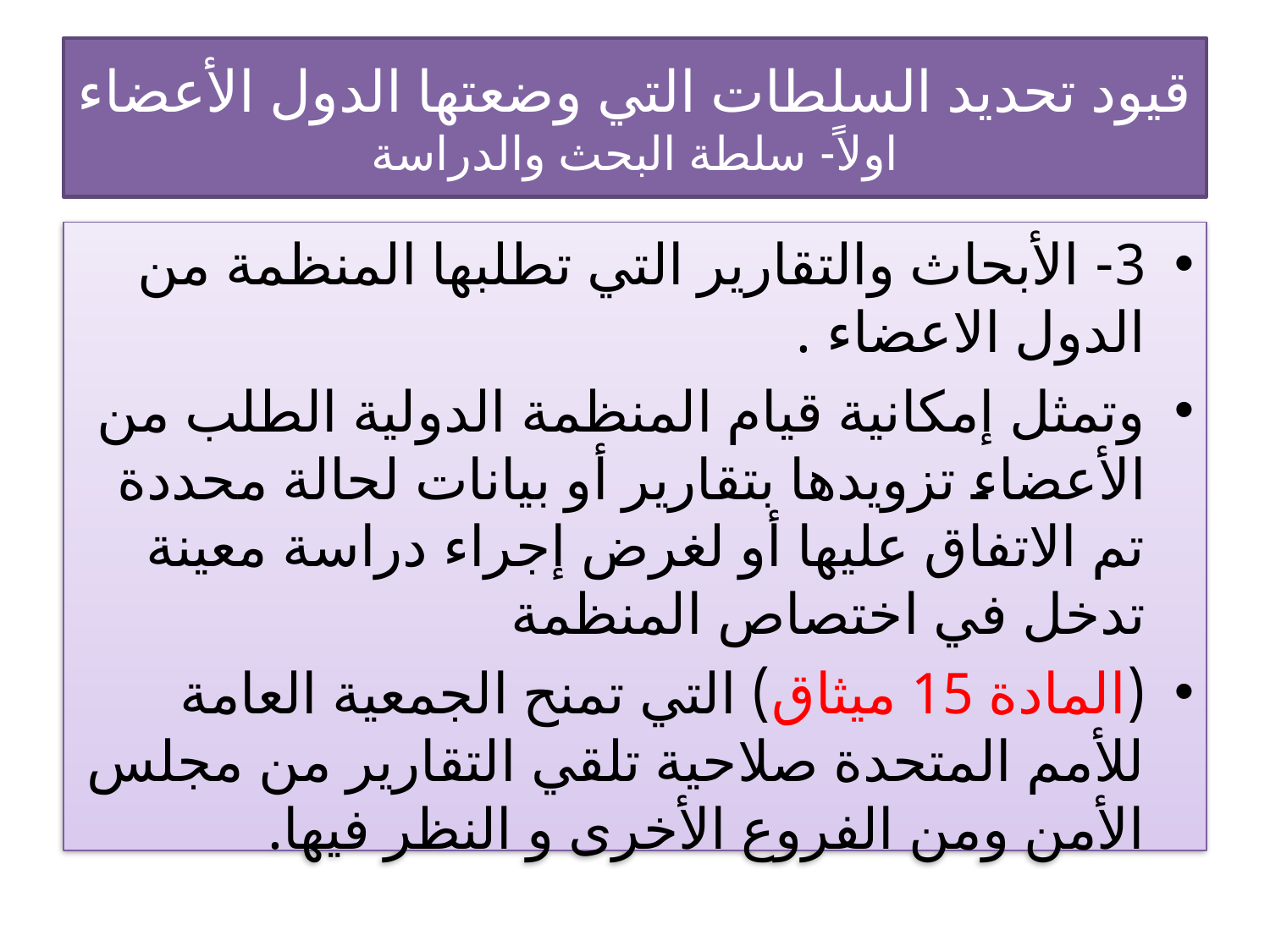

# قيود تحديد السلطات التي وضعتها الدول الأعضاء اولاً- سلطة البحث والدراسة
3- الأبحاث والتقارير التي تطلبها المنظمة من الدول الاعضاء .
وتمثل إمكانية قيام المنظمة الدولية الطلب من الأعضاء تزويدها بتقارير أو بيانات لحالة محددة تم الاتفاق عليها أو لغرض إجراء دراسة معينة تدخل في اختصاص المنظمة
(المادة 15 ميثاق) التي تمنح الجمعية العامة للأمم المتحدة صلاحية تلقي التقارير من مجلس الأمن ومن الفروع الأخرى و النظر فيها.